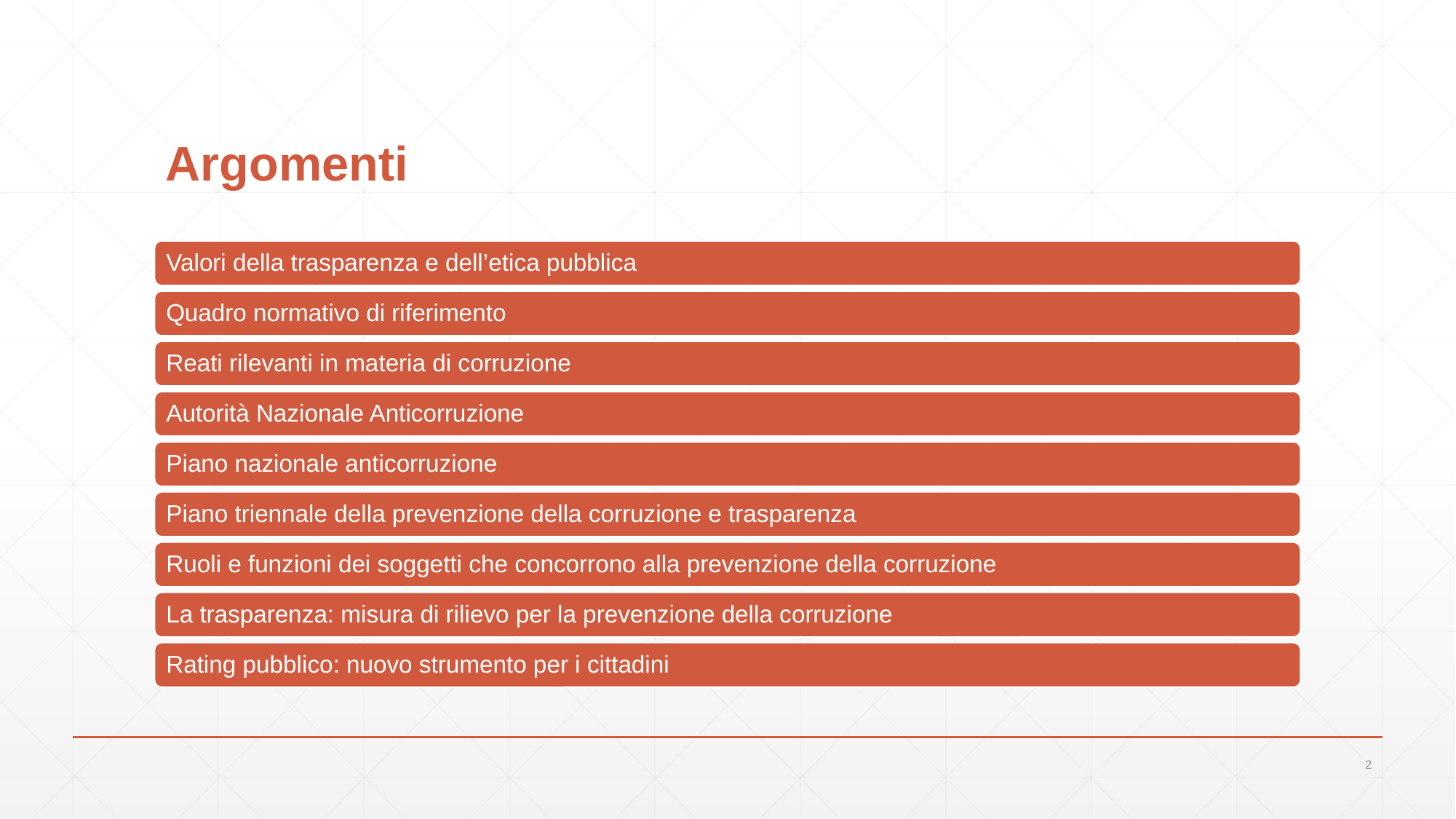

# Argomenti
Valori della trasparenza e dell’etica pubblica
Quadro normativo di riferimento
Reati rilevanti in materia di corruzione
Autorità Nazionale Anticorruzione
Piano nazionale anticorruzione
Piano triennale della prevenzione della corruzione e trasparenza
Ruoli e funzioni dei soggetti che concorrono alla prevenzione della corruzione
La trasparenza: misura di rilievo per la prevenzione della corruzione
Rating pubblico: nuovo strumento per i cittadini
2